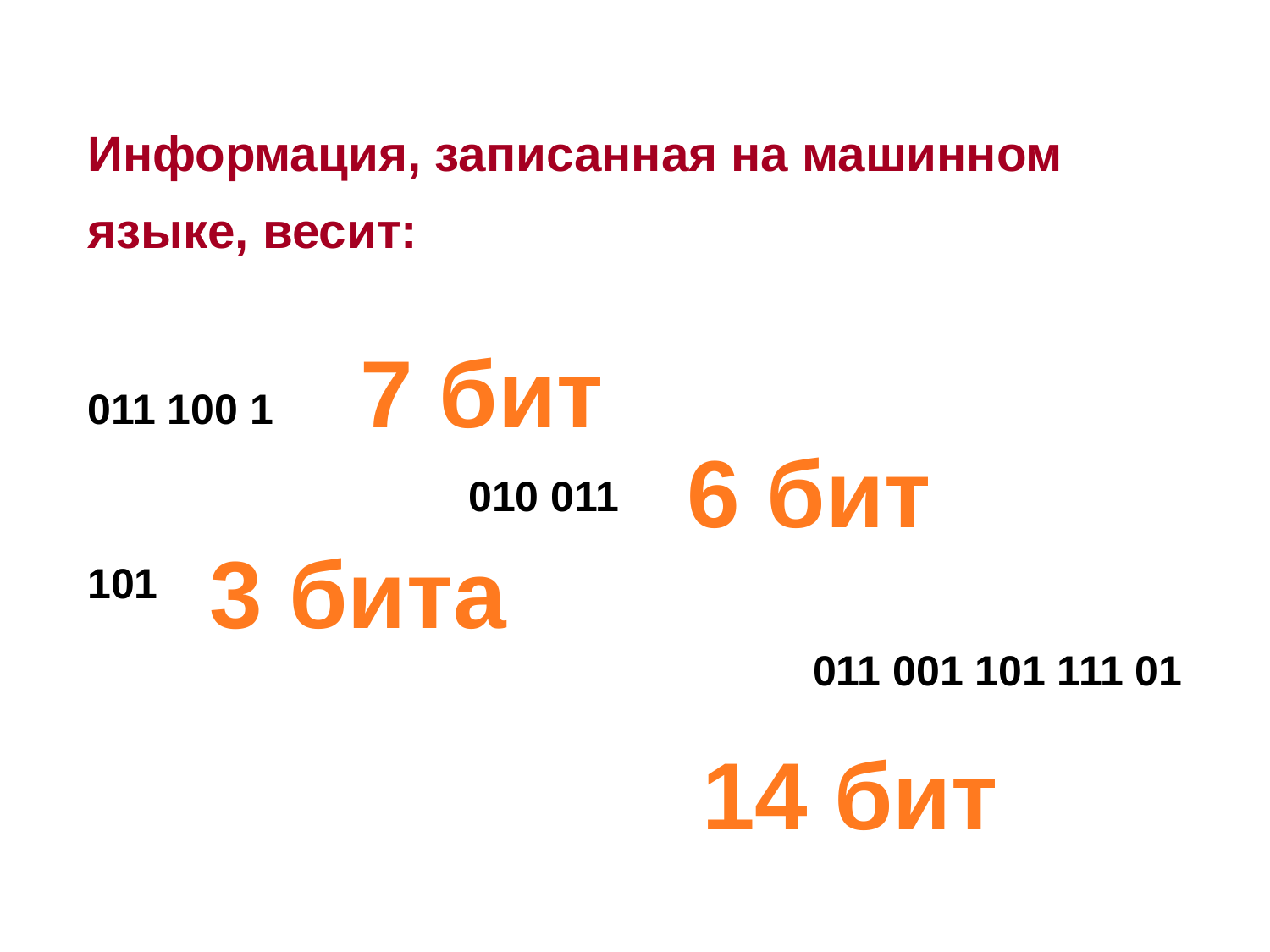

Информация, записанная на машинном языке, весит:

011 100 1
			010 011
101
011 001 101 111 01
7 бит
6 бит
3 бита
14 бит